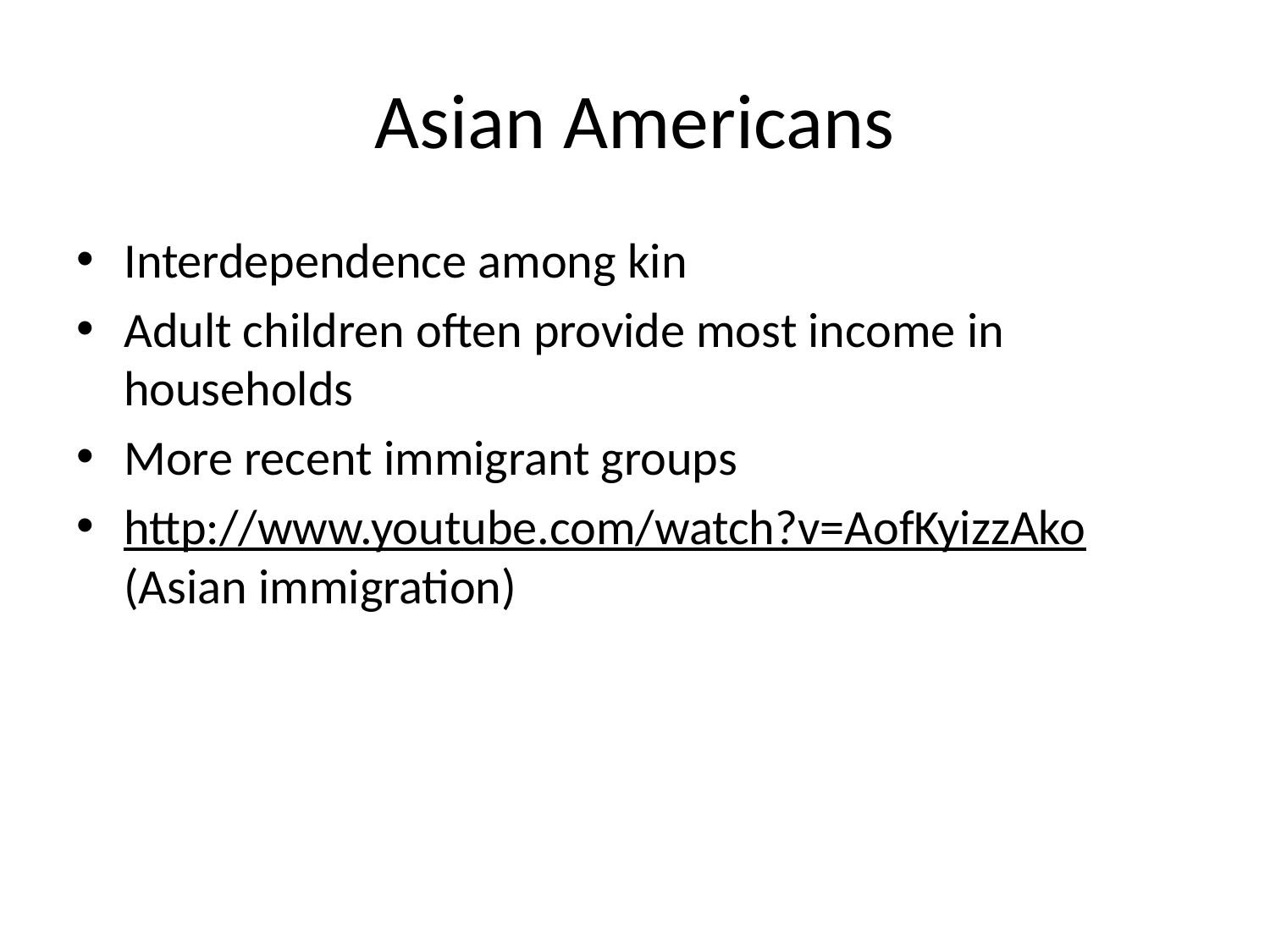

# Asian Americans
Interdependence among kin
Adult children often provide most income in households
More recent immigrant groups
http://www.youtube.com/watch?v=AofKyizzAko (Asian immigration)